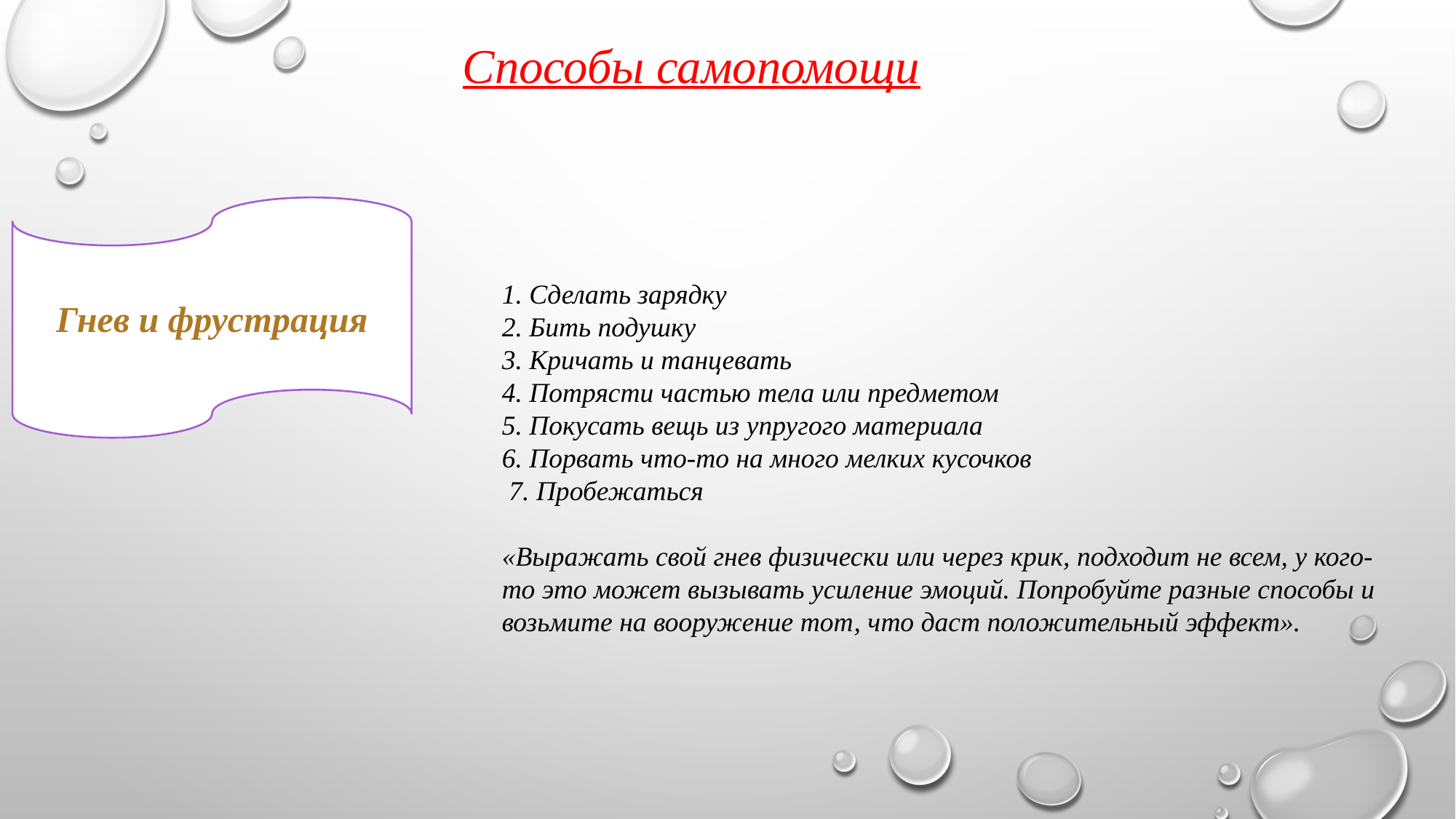

Способы самопомощи

Гнев и фрустрация
1. Сделать зарядку
2. Бить подушку
3. Кричать и танцевать
4. Потрясти частью тела или предметом
5. Покусать вещь из упругого материала
6. Порвать что-то на много мелких кусочков
 7. Пробежаться

«Выражать свой гнев физически или через крик, подходит не всем, у кого-то это может вызывать усиление эмоций. Попробуйте разные способы и возьмите на вооружение тот, что даст положительный эффект».